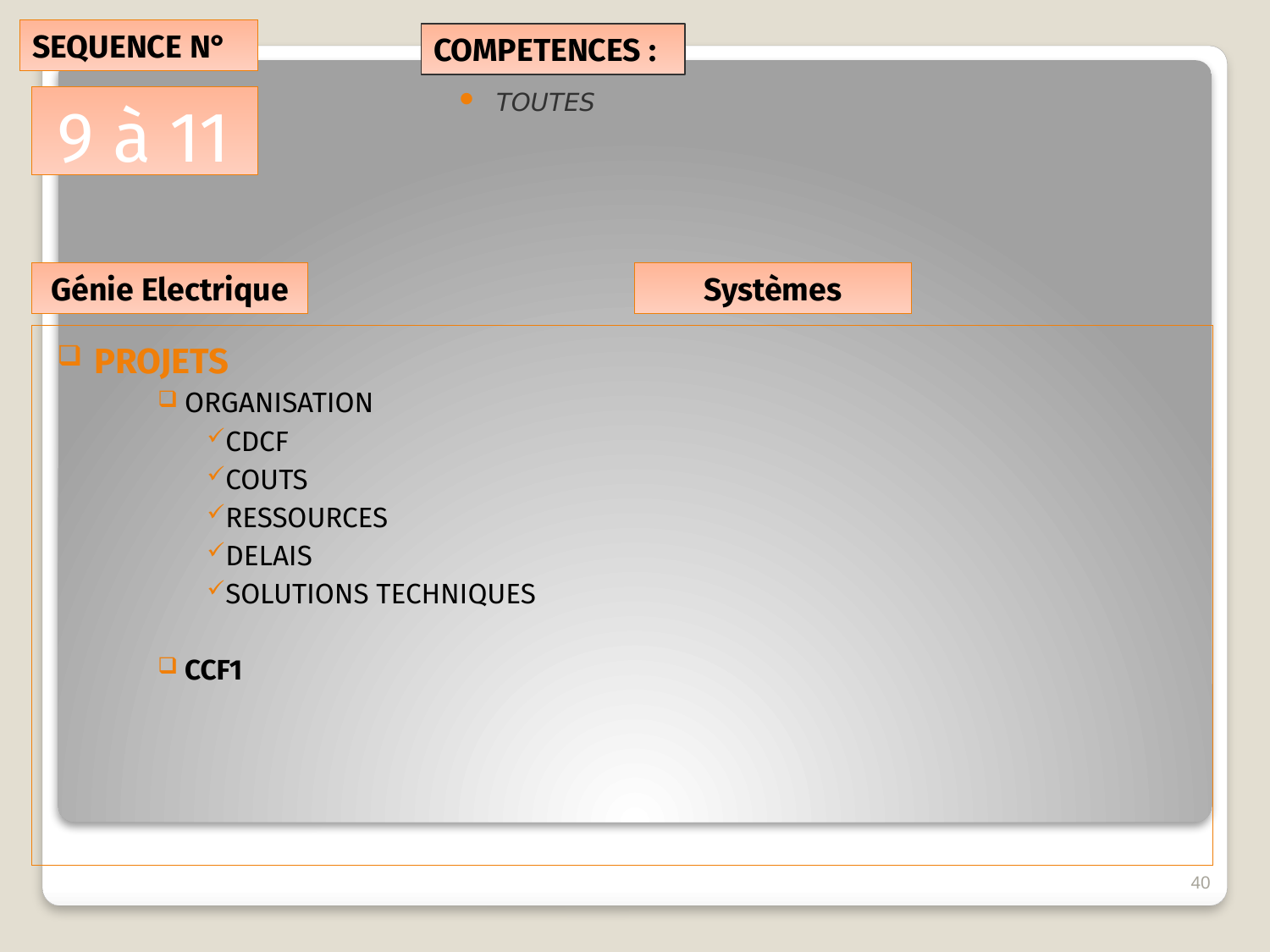

TOUTES
9 à 11
PROJETS
 ORGANISATION
CDCF
COUTS
RESSOURCES
DELAIS
SOLUTIONS TECHNIQUES

 CCF1

40